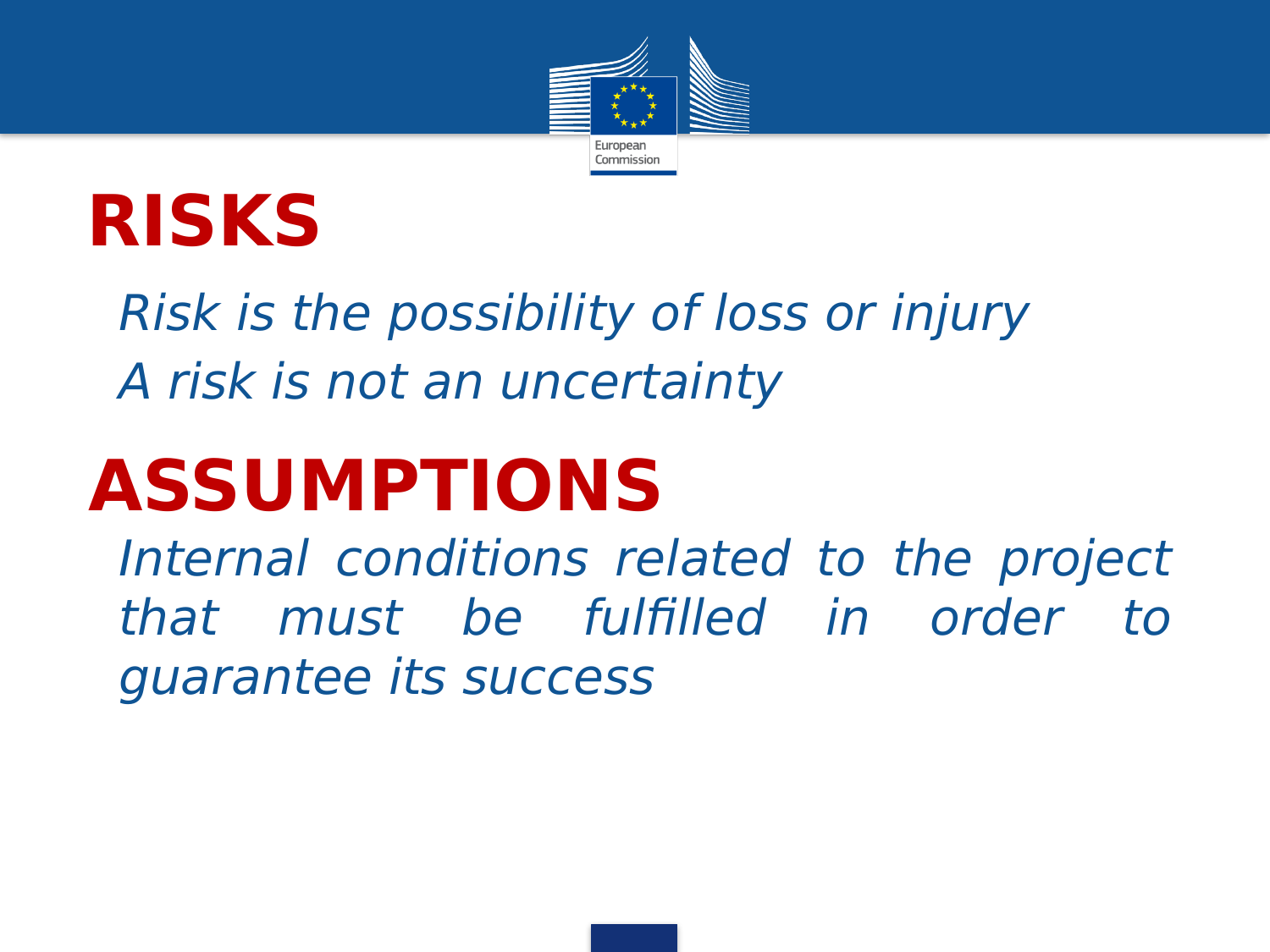

Risks
Risk is the possibility of loss or injury
A risk is not an uncertainty
# Assumptions

Internal conditions related to the project that must be fulfilled in order to guarantee its success